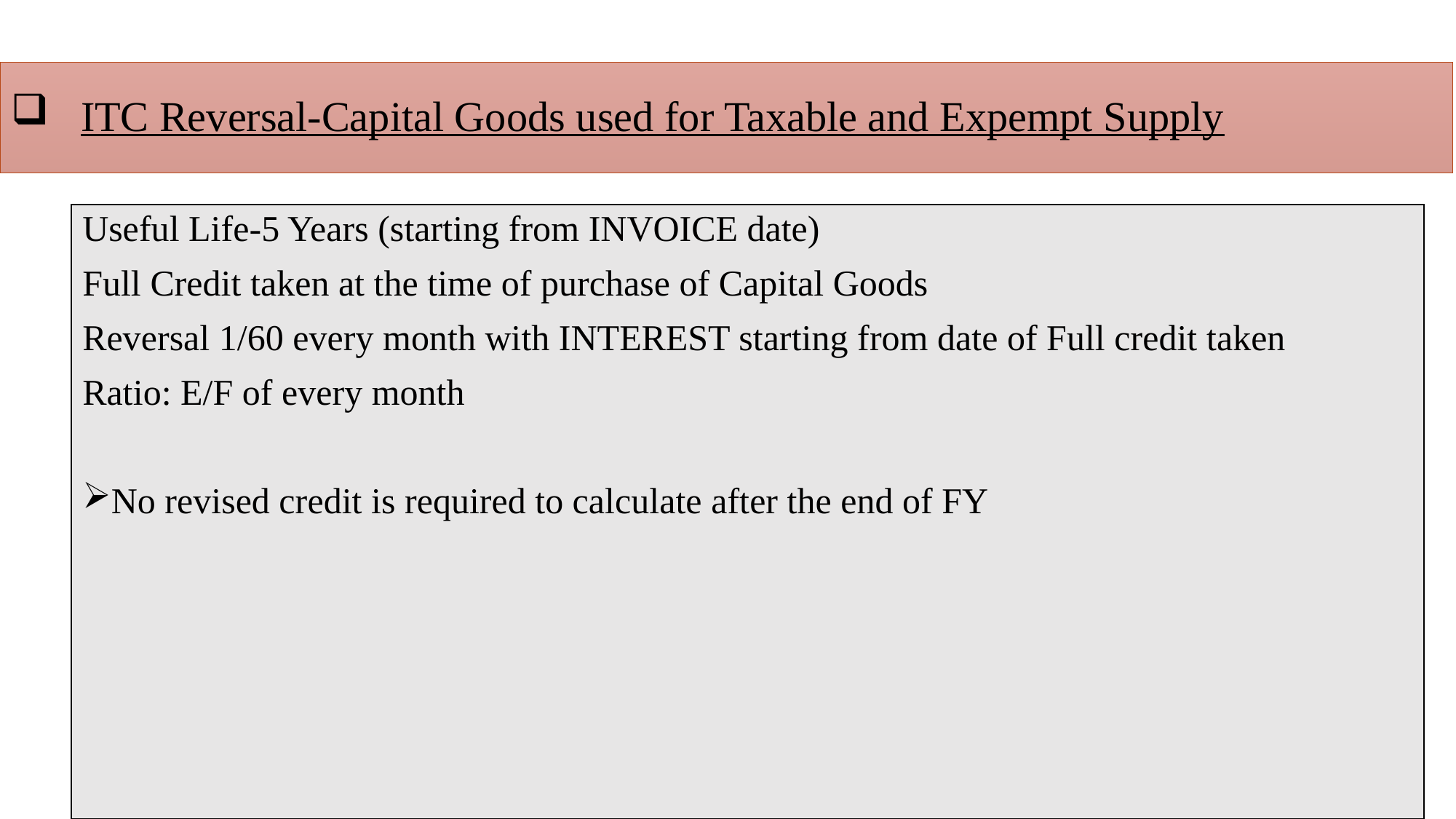

# ITC Reversal-Capital Goods used for Taxable and Expempt Supply
Useful Life-5 Years (starting from INVOICE date)
Full Credit taken at the time of purchase of Capital Goods
Reversal 1/60 every month with INTEREST starting from date of Full credit taken
Ratio: E/F of every month

No revised credit is required to calculate after the end of FY